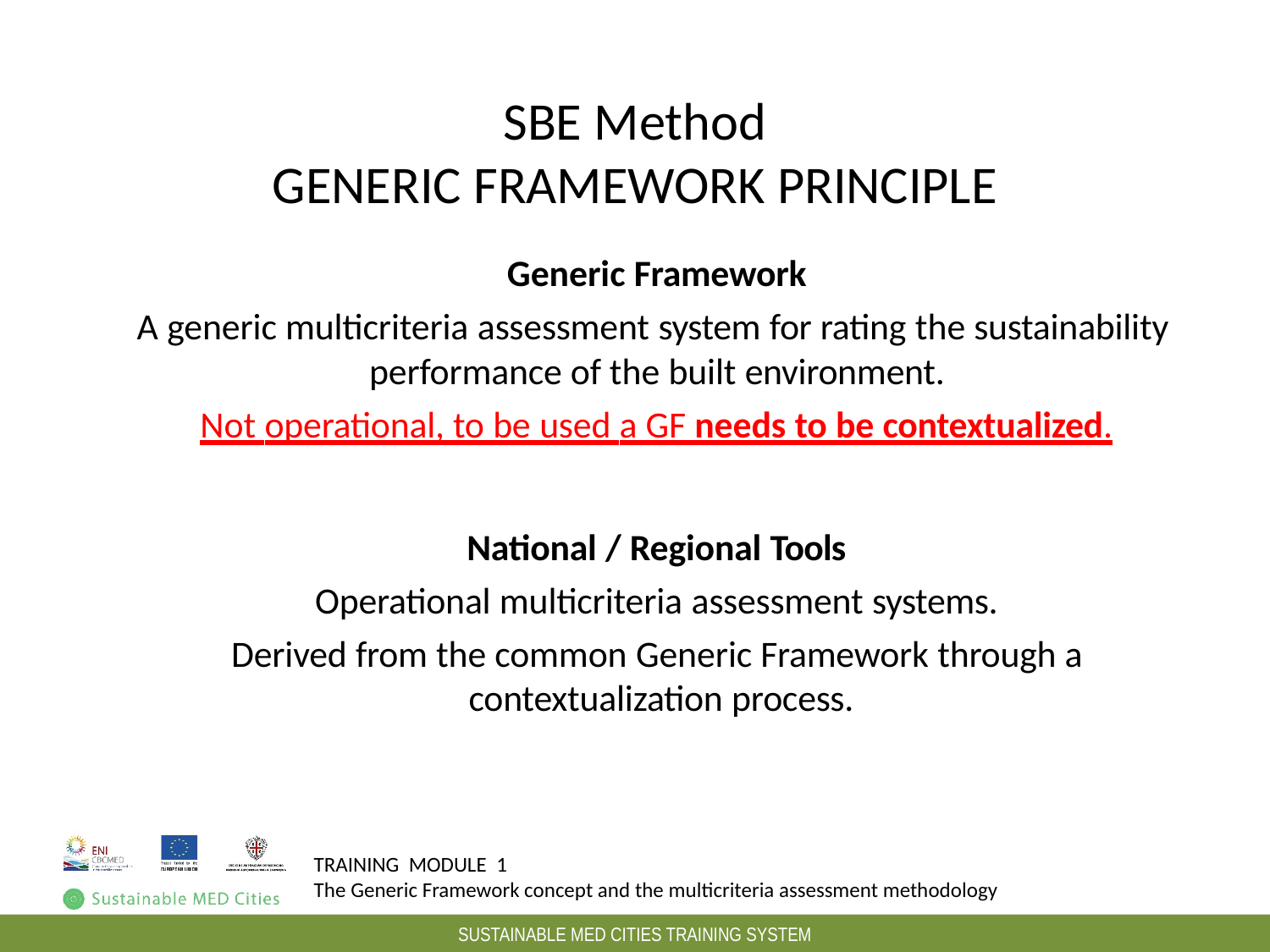

SBE Method
GENERIC FRAMEWORK PRINCIPLE
Generic Framework
A generic multicriteria assessment system for rating the sustainability  performance of the built environment.
Not operational, to be used a GF needs to be contextualized.

National / Regional Tools
Operational multicriteria assessment systems.
Derived from the common Generic Framework through a  contextualization process.